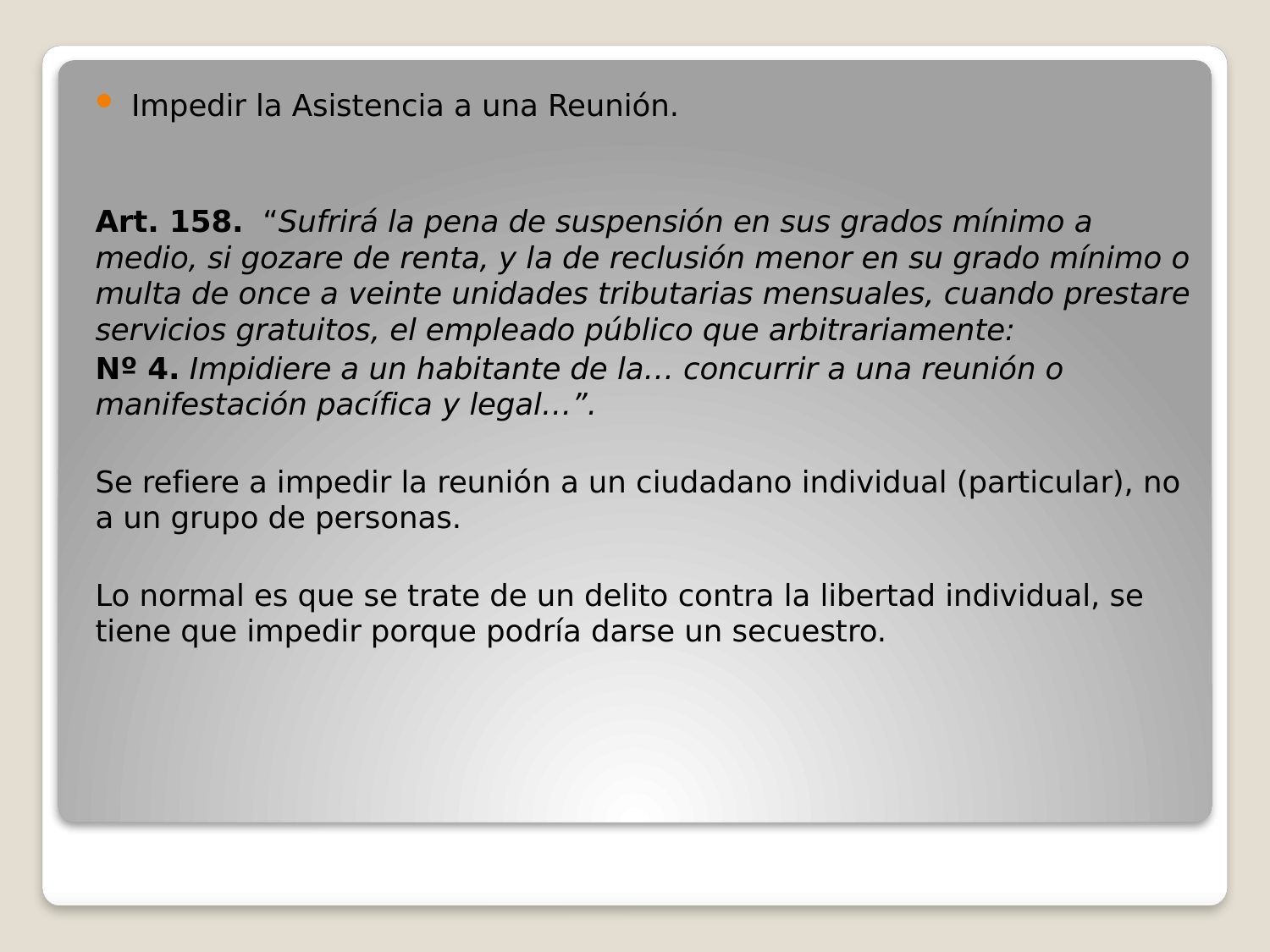

Impedir la Asistencia a una Reunión.

Art. 158.  “Sufrirá la pena de suspensión en sus grados mínimo a medio, si gozare de renta, y la de reclusión menor en su grado mínimo o multa de once a veinte unidades tributarias mensuales, cuando prestare servicios gratuitos, el empleado público que arbitrariamente:
Nº 4. Impidiere a un habitante de la… concurrir a una reunión o manifestación pacífica y legal…”.

Se refiere a impedir la reunión a un ciudadano individual (particular), no a un grupo de personas.

Lo normal es que se trate de un delito contra la libertad individual, se tiene que impedir porque podría darse un secuestro.
#